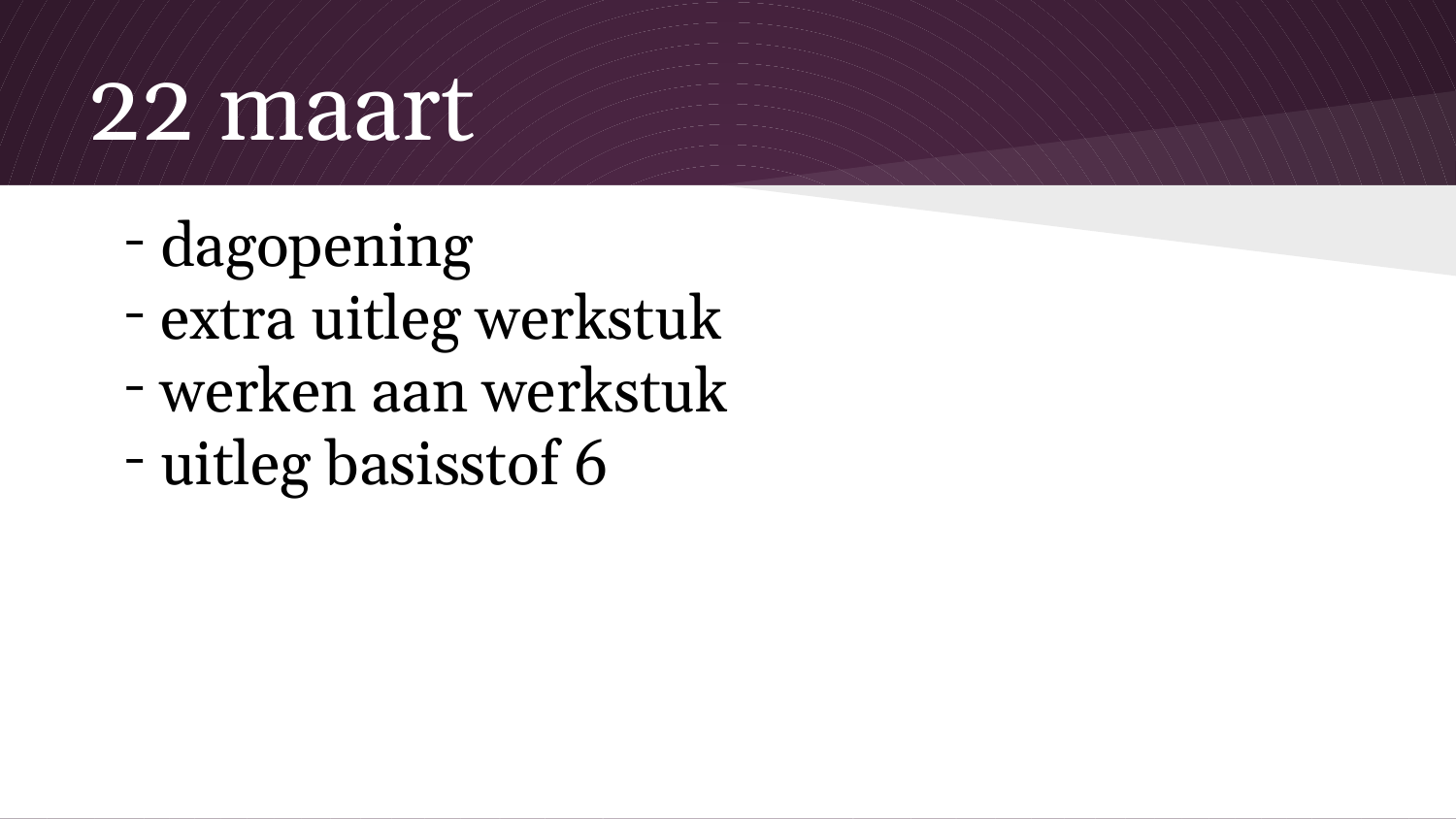

# 22 maart
dagopening
extra uitleg werkstuk
werken aan werkstuk
uitleg basisstof 6